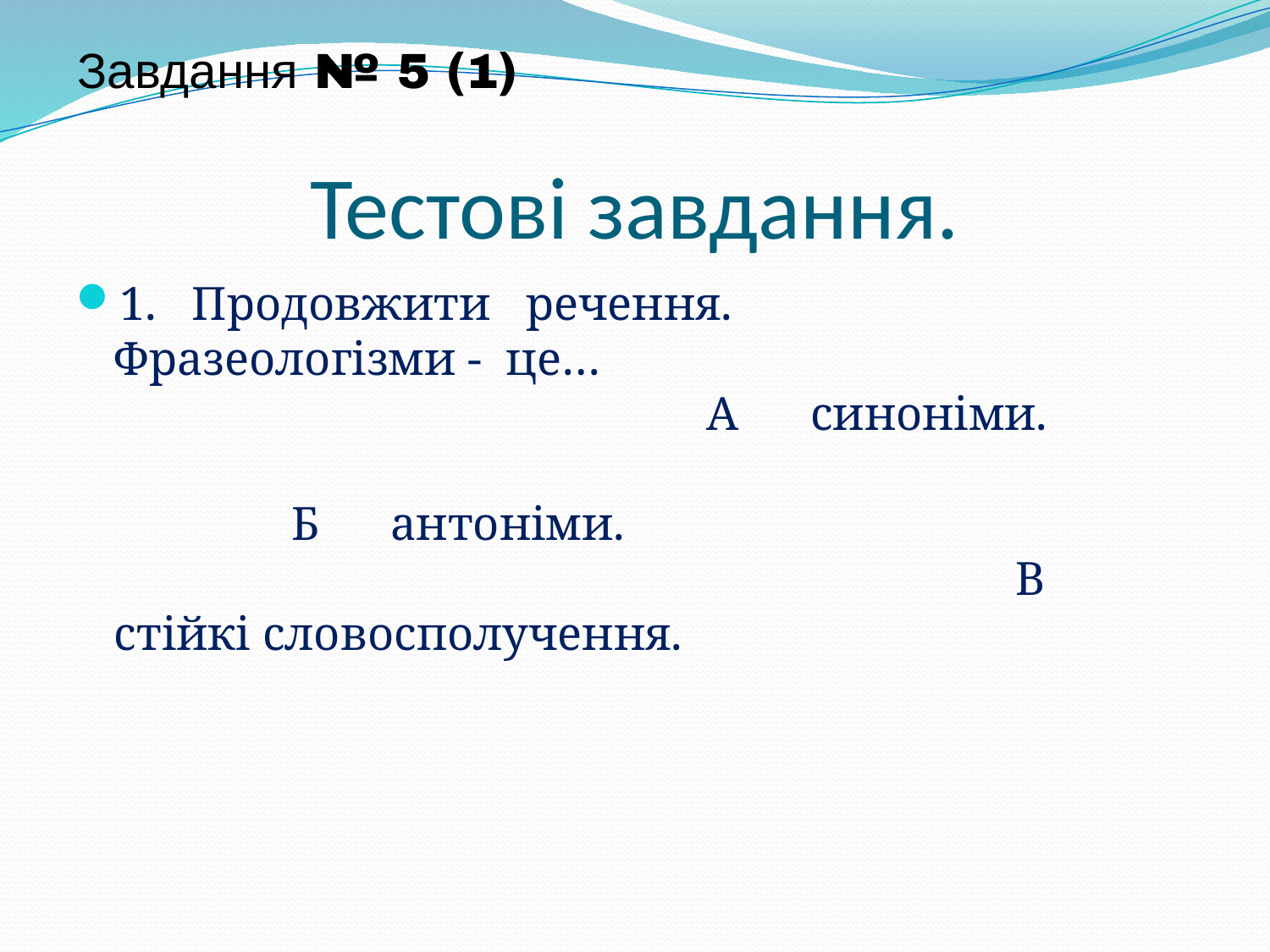

Завдання № 5 (1)
# Тестові завдання.
1.   Продовжити   речення.                      Фразеологізми -  це…                                                                                                     А      синоніми.                                                                                                                        Б      антоніми.                                                                                                                            В      стійкі словосполучення.